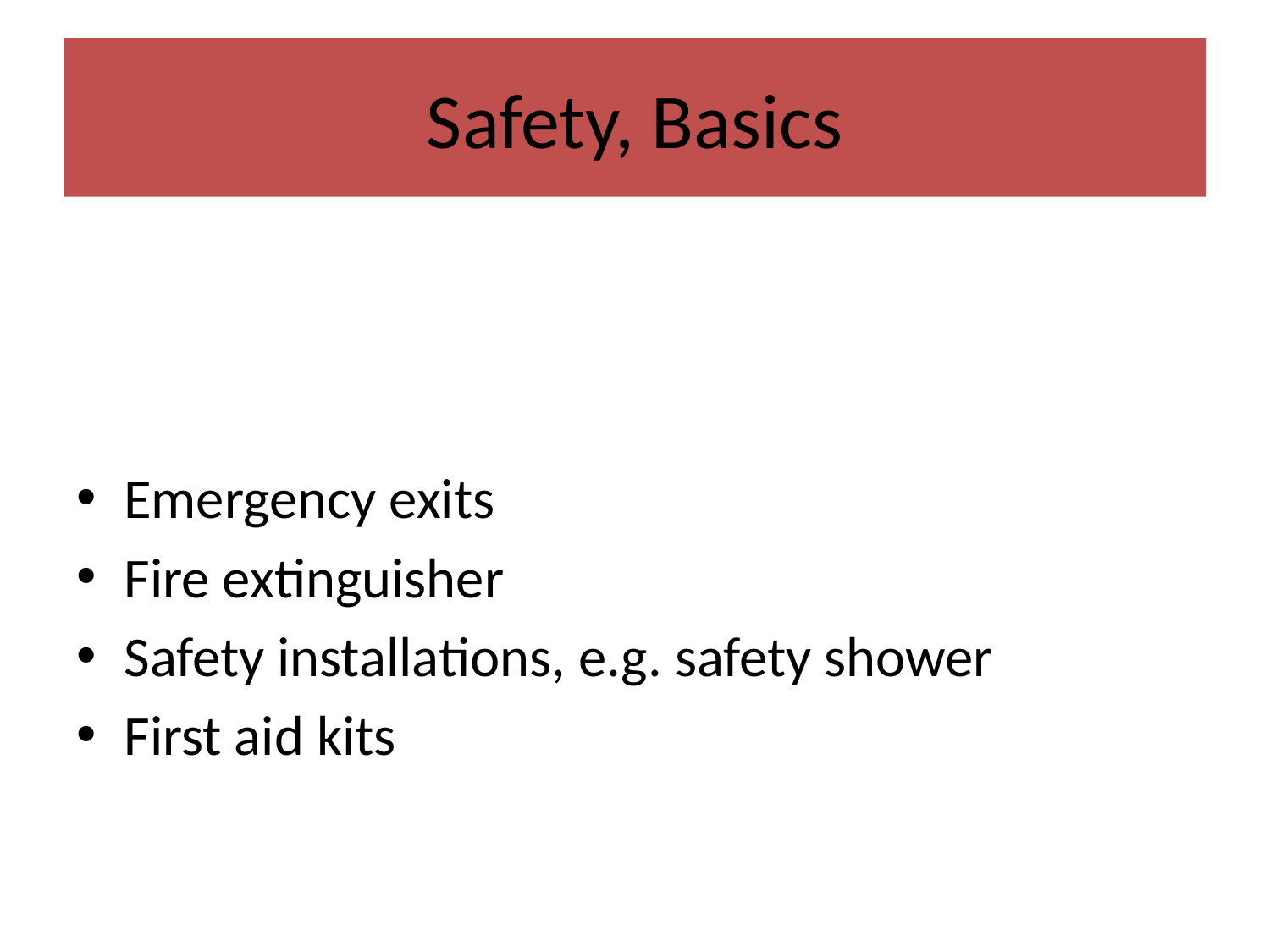

# Safety, Basics
Emergency exits
Fire extinguisher
Safety installations, e.g. safety shower
First aid kits